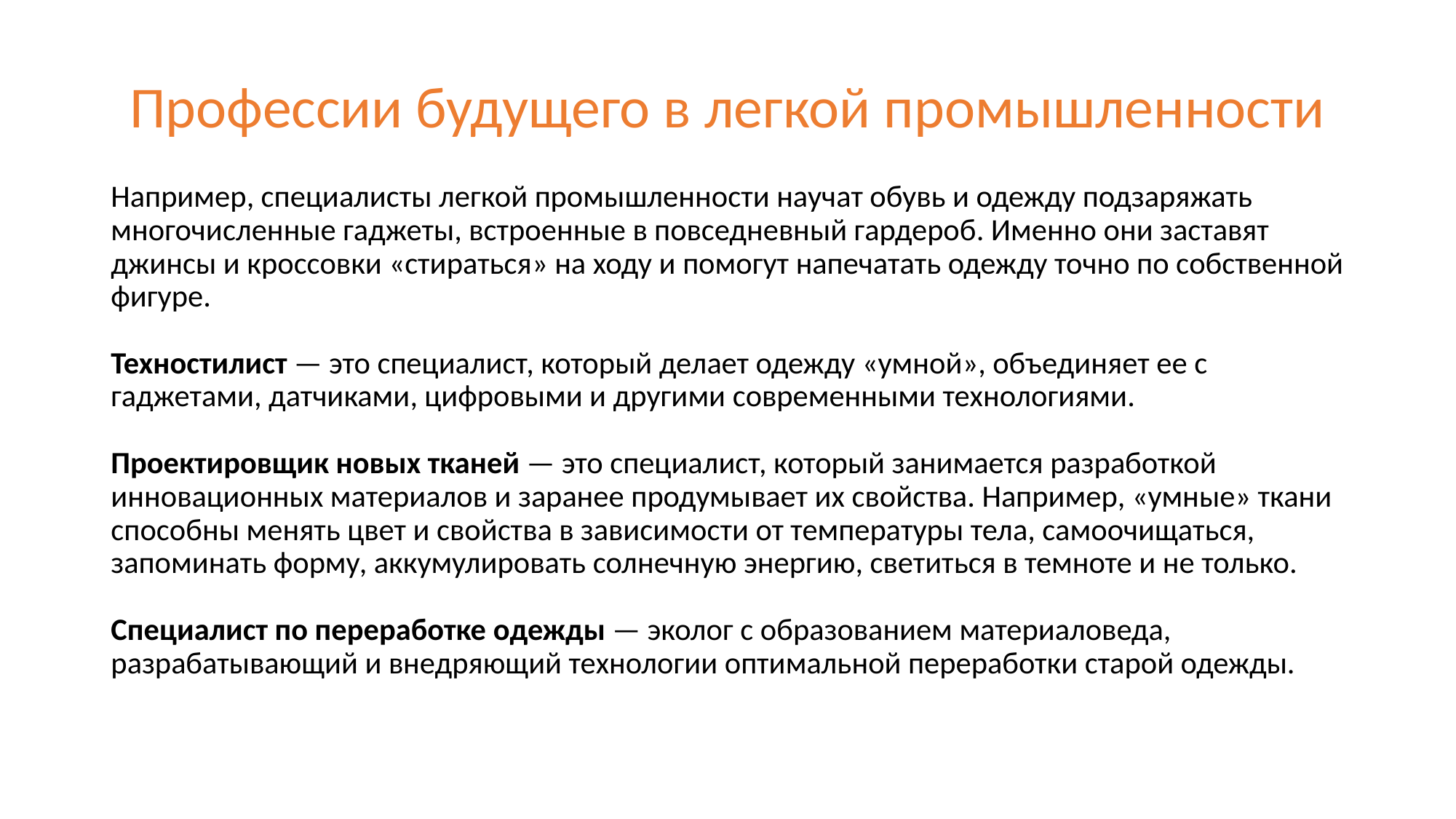

# Профессии будущего в легкой промышленности
Например, специалисты легкой промышленности научат обувь и одежду подзаряжать многочисленные гаджеты, встроенные в повседневный гардероб. Именно они заставят джинсы и кроссовки «стираться» на ходу и помогут напечатать одежду точно по собственной фигуре.
Техностилист — это специалист, который делает одежду «умной», объединяет ее с гаджетами, датчиками, цифровыми и другими современными технологиями.
Проектировщик новых тканей — это специалист, который занимается разработкой инновационных материалов и заранее продумывает их свойства. Например, «умные» ткани способны менять цвет и свойства в зависимости от температуры тела, самоочищаться, запоминать форму, аккумулировать солнечную энергию, светиться в темноте и не только.
Специалист по переработке одежды — эколог с образованием материаловеда, разрабатывающий и внедряющий технологии оптимальной переработки старой одежды.